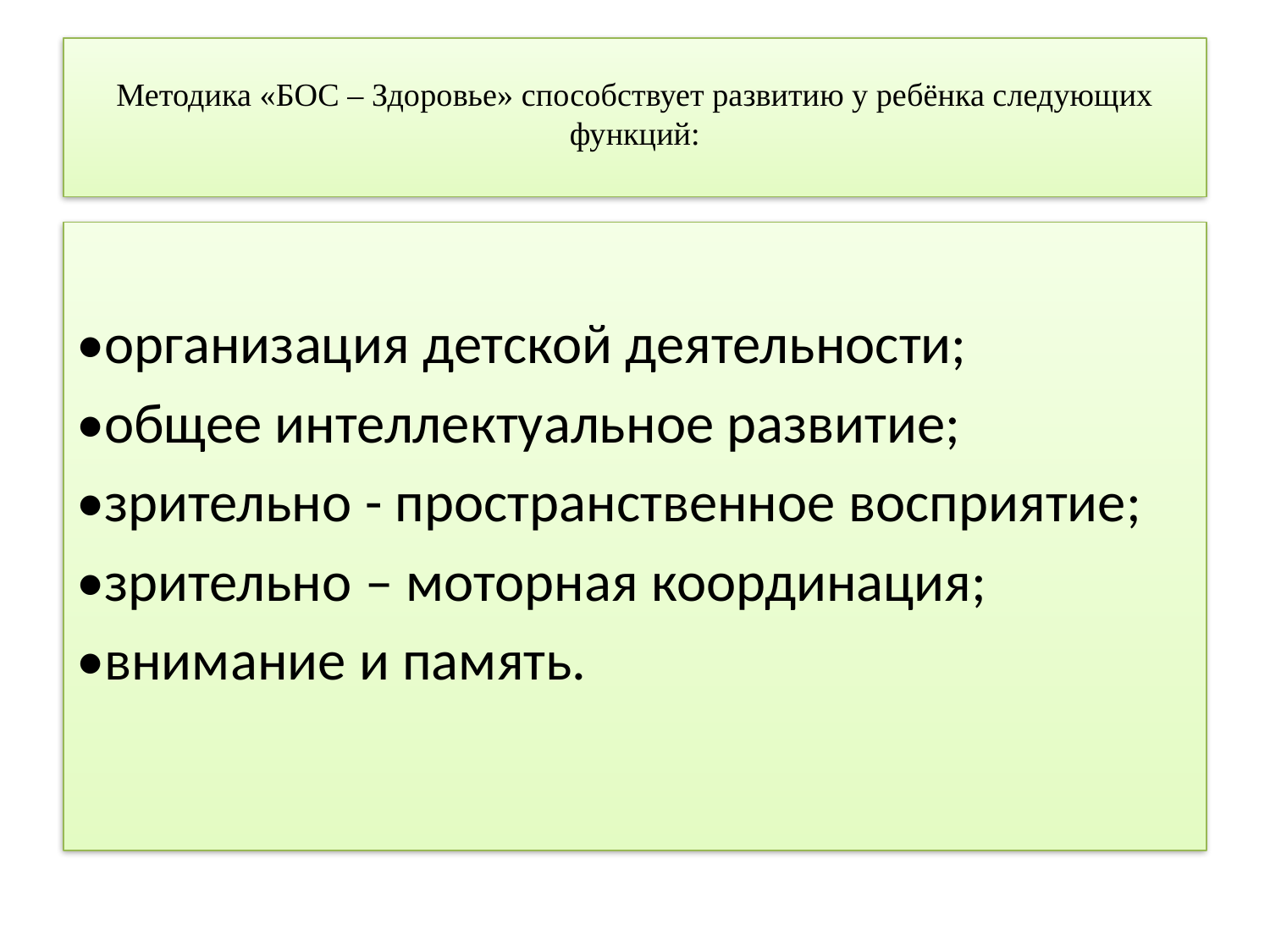

# Методика «БОС – Здоровье» способствует развитию у ребёнка следующих функций:

•организация детской деятельности;
•общее интеллектуальное развитие;
•зрительно - пространственное восприятие;
•зрительно – моторная координация;
•внимание и память.